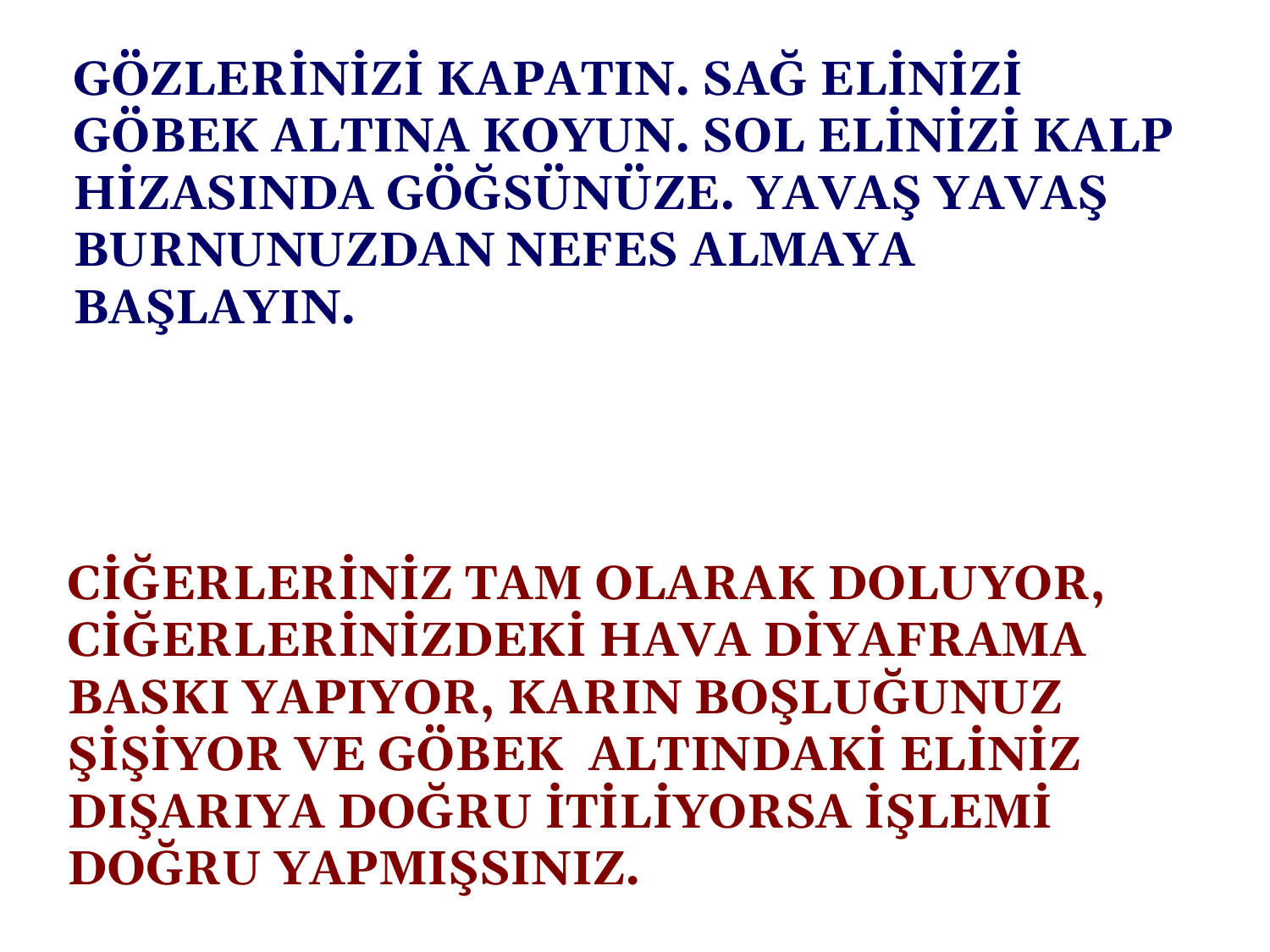

GÖZLERİNİZİ KAPATIN. SAĞ ELİNİZİ GÖBEK ALTINA KOYUN. SOL ELİNİZİ KALP HİZASINDA GÖĞSÜNÜZE. YAVAŞ YAVAŞ BURNUNUZDAN NEFES ALMAYA BAŞLAYIN.
CİĞERLERİNİZ TAM OLARAK DOLUYOR, CİĞERLERİNİZDEKİ HAVA DİYAFRAMA BASKI YAPIYOR, KARIN BOŞLUĞUNUZ ŞİŞİYOR VE GÖBEK  ALTINDAKİ ELİNİZ DIŞARIYA DOĞRU İTİLİYORSA İŞLEMİ DOĞRU YAPMIŞSINIZ.